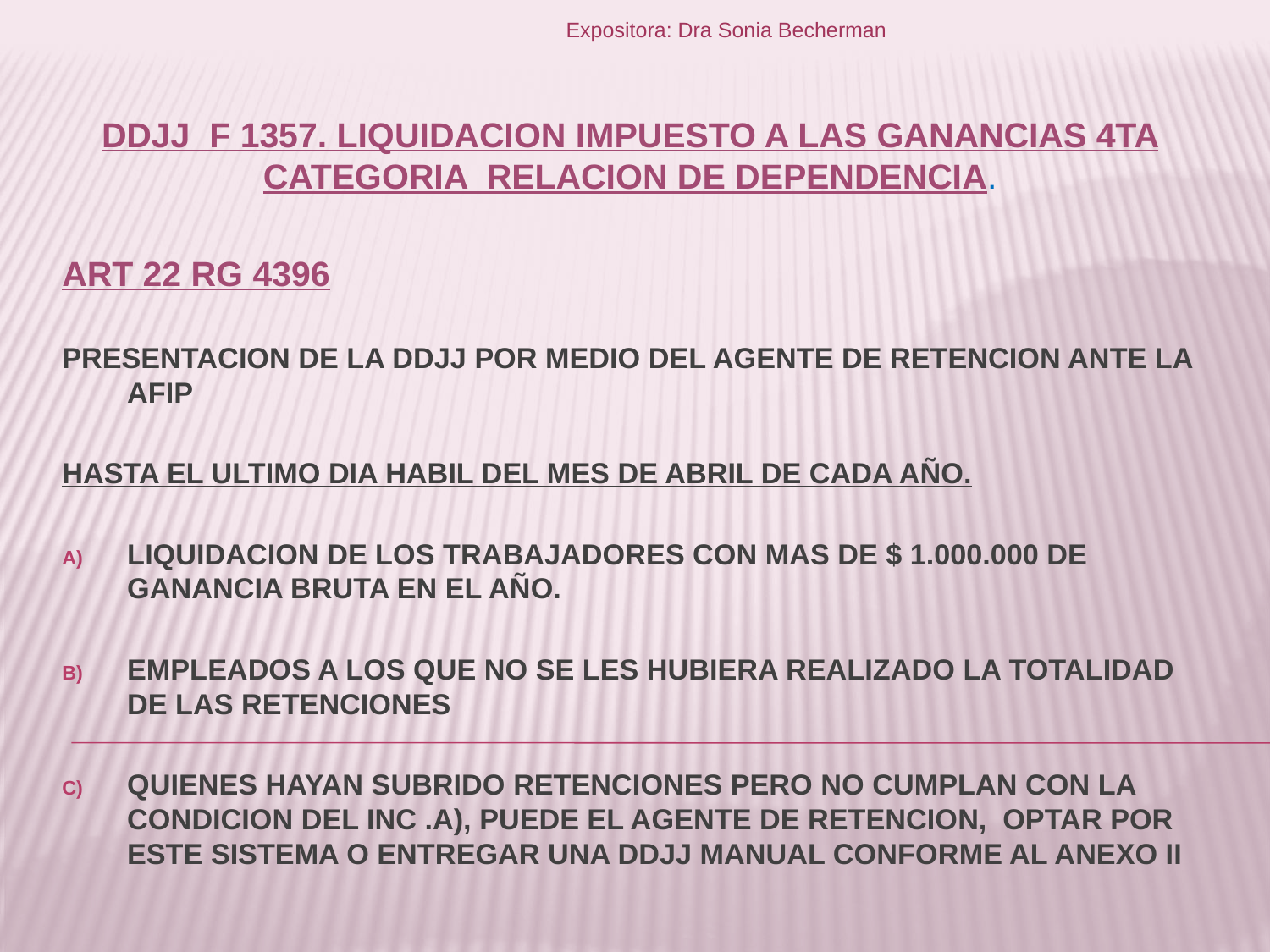

Expositora: Dra Sonia Becherman

DDJJ  F 1357. LIQUIDACION IMPUESTO A LAS GANANCIAS 4TA CATEGORIA  RELACION DE DEPENDENCIA.

ART 22 RG 4396

PRESENTACION DE LA DDJJ POR MEDIO DEL AGENTE DE RETENCION ANTE LA AFIP

HASTA EL ULTIMO DIA HABIL DEL MES DE ABRIL DE CADA AÑO.

LIQUIDACION DE LOS TRABAJADORES CON MAS DE $ 1.000.000 DE GANANCIA BRUTA EN EL AÑO.

EMPLEADOS A LOS QUE NO SE LES HUBIERA REALIZADO LA TOTALIDAD DE LAS RETENCIONES

QUIENES HAYAN SUBRIDO RETENCIONES PERO NO CUMPLAN CON LA CONDICION DEL INC .A), PUEDE EL AGENTE DE RETENCION,  OPTAR POR ESTE SISTEMA O ENTREGAR UNA DDJJ MANUAL CONFORME AL ANEXO II